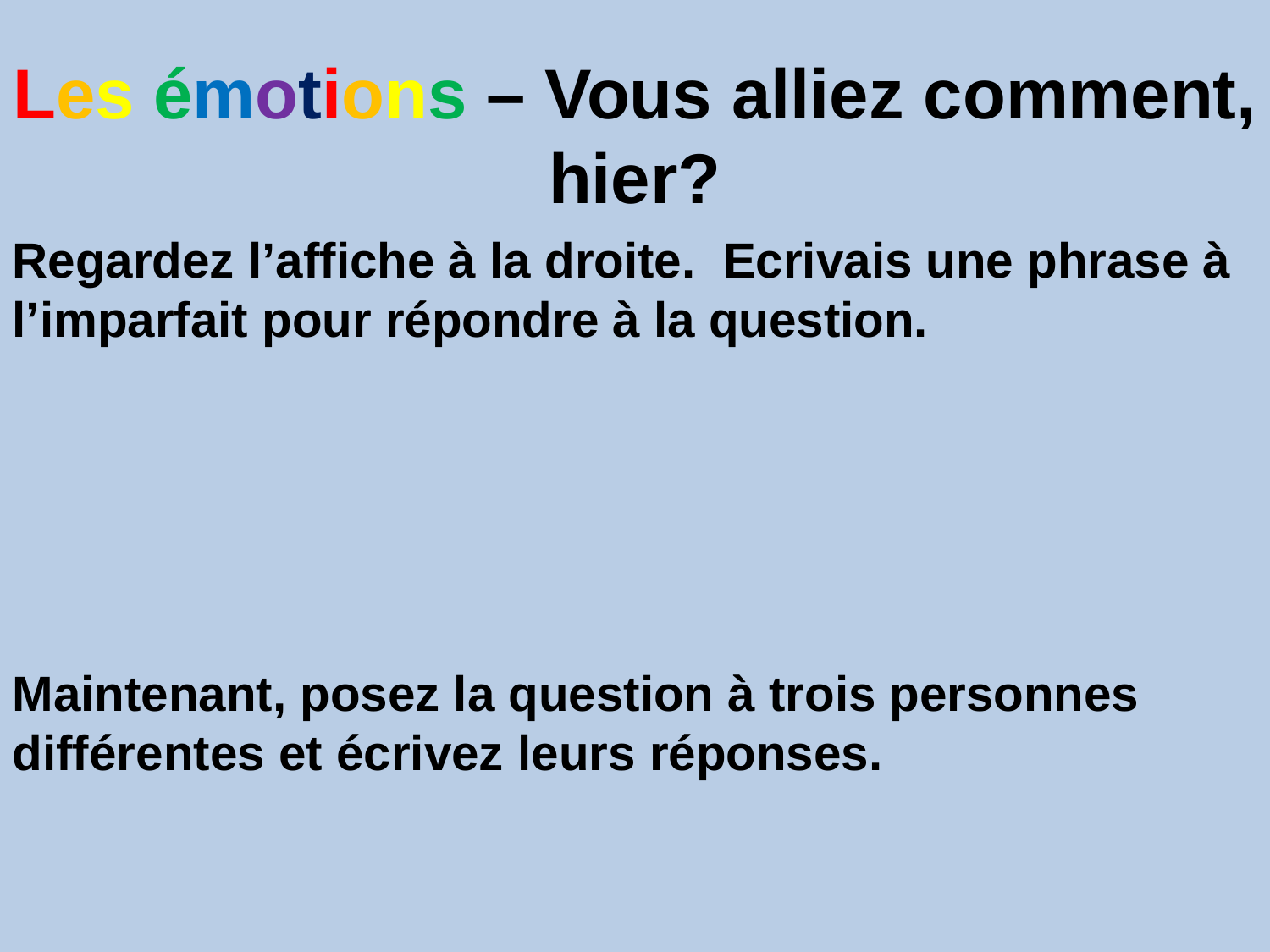

Les émotions – Vous alliez comment, hier?
Regardez l’affiche à la droite.  Ecrivais une phrase à l’imparfait pour répondre à la question.
Maintenant, posez la question à trois personnes différentes et écrivez leurs réponses.